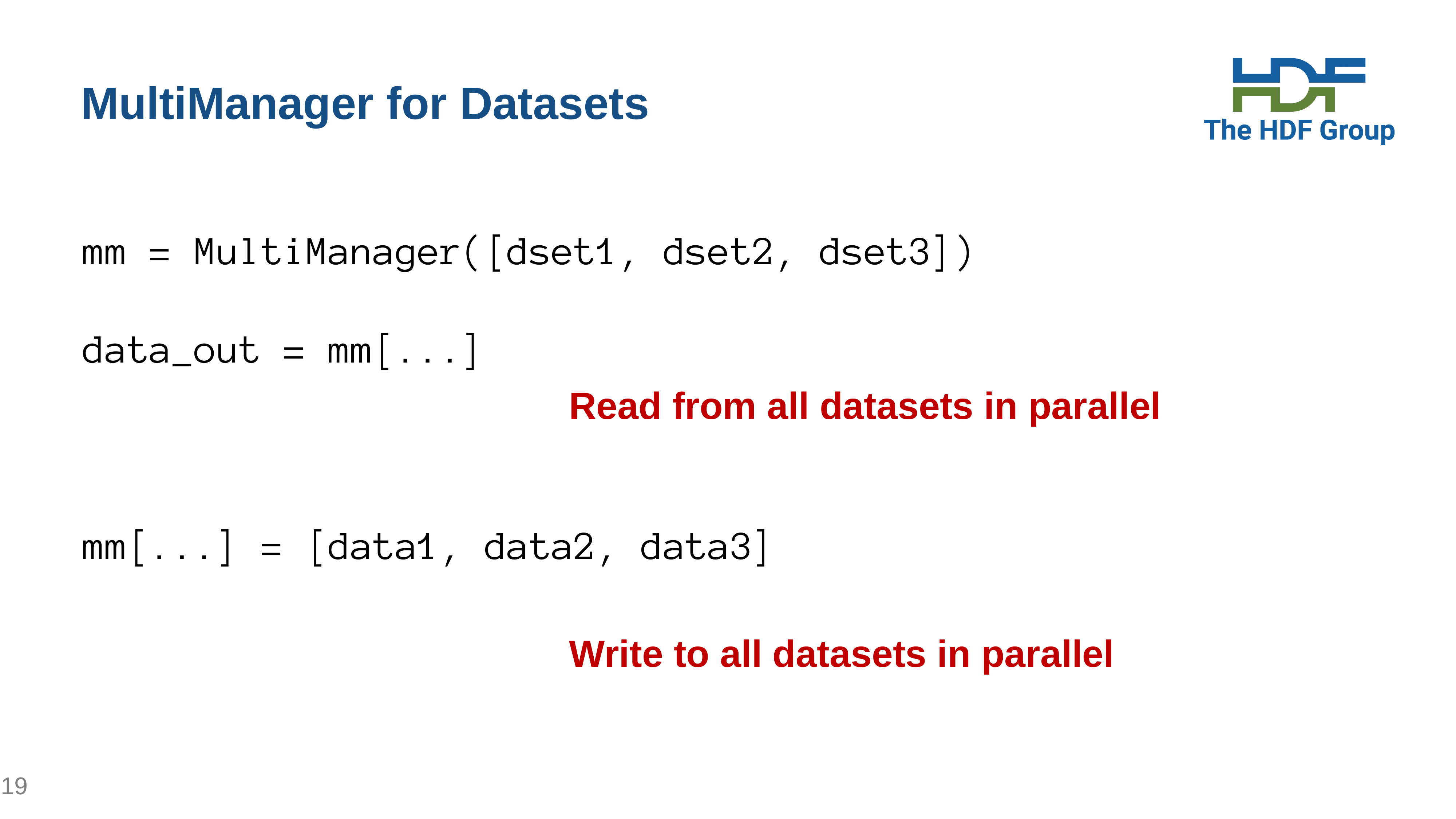

# MultiManager for Datasets
mm = MultiManager([dset1, dset2, dset3])
data_out = mm[...]

mm[...] = [data1, data2, data3]
Read from all datasets in parallel
Write to all datasets in parallel